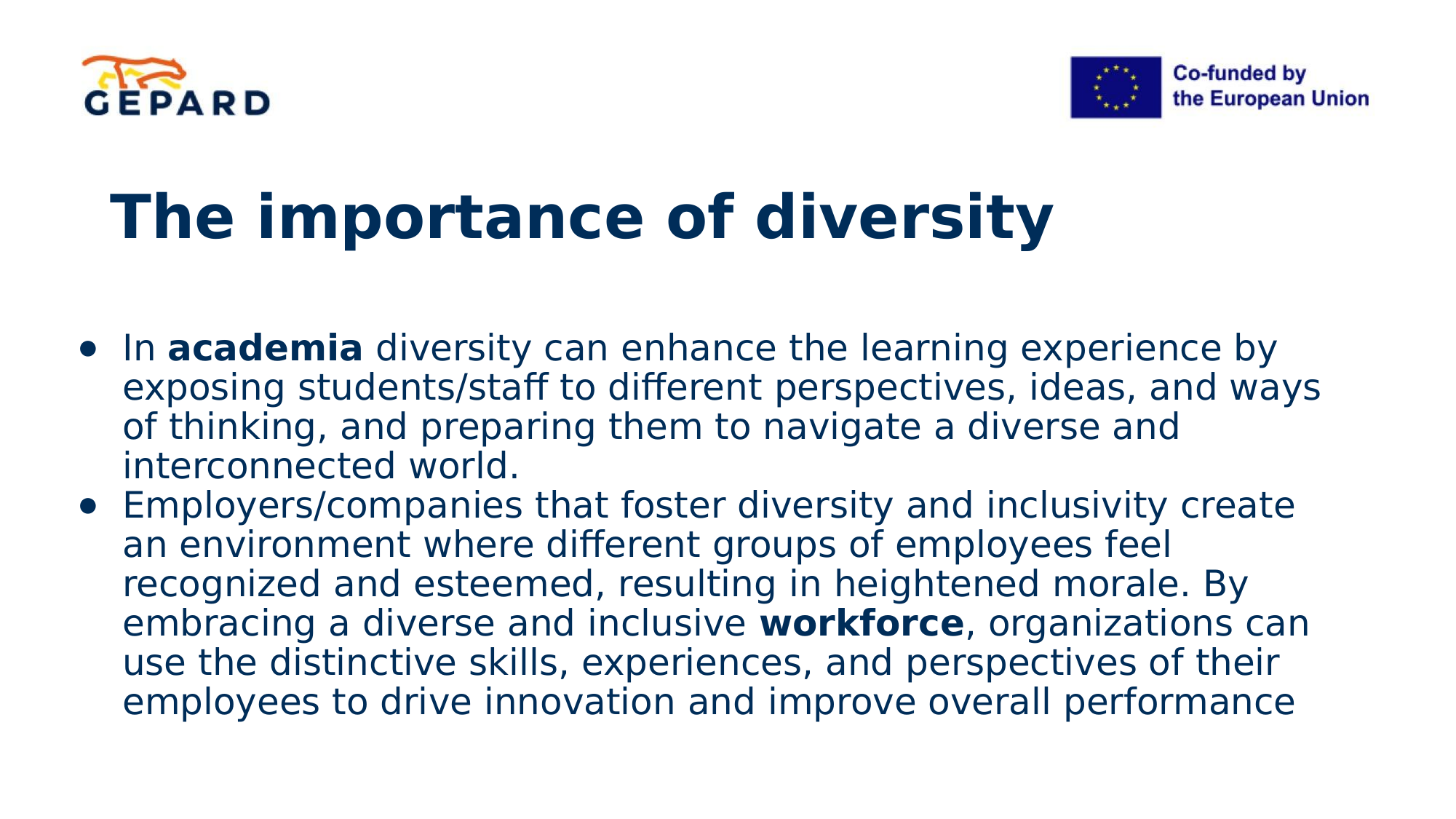

# The importance of diversity
In academia diversity can enhance the learning experience by exposing students/staff to different perspectives, ideas, and ways of thinking, and preparing them to navigate a diverse and interconnected world.
Employers/companies that foster diversity and inclusivity create an environment where different groups of employees feel recognized and esteemed, resulting in heightened morale. By embracing a diverse and inclusive workforce, organizations can use the distinctive skills, experiences, and perspectives of their employees to drive innovation and improve overall performance